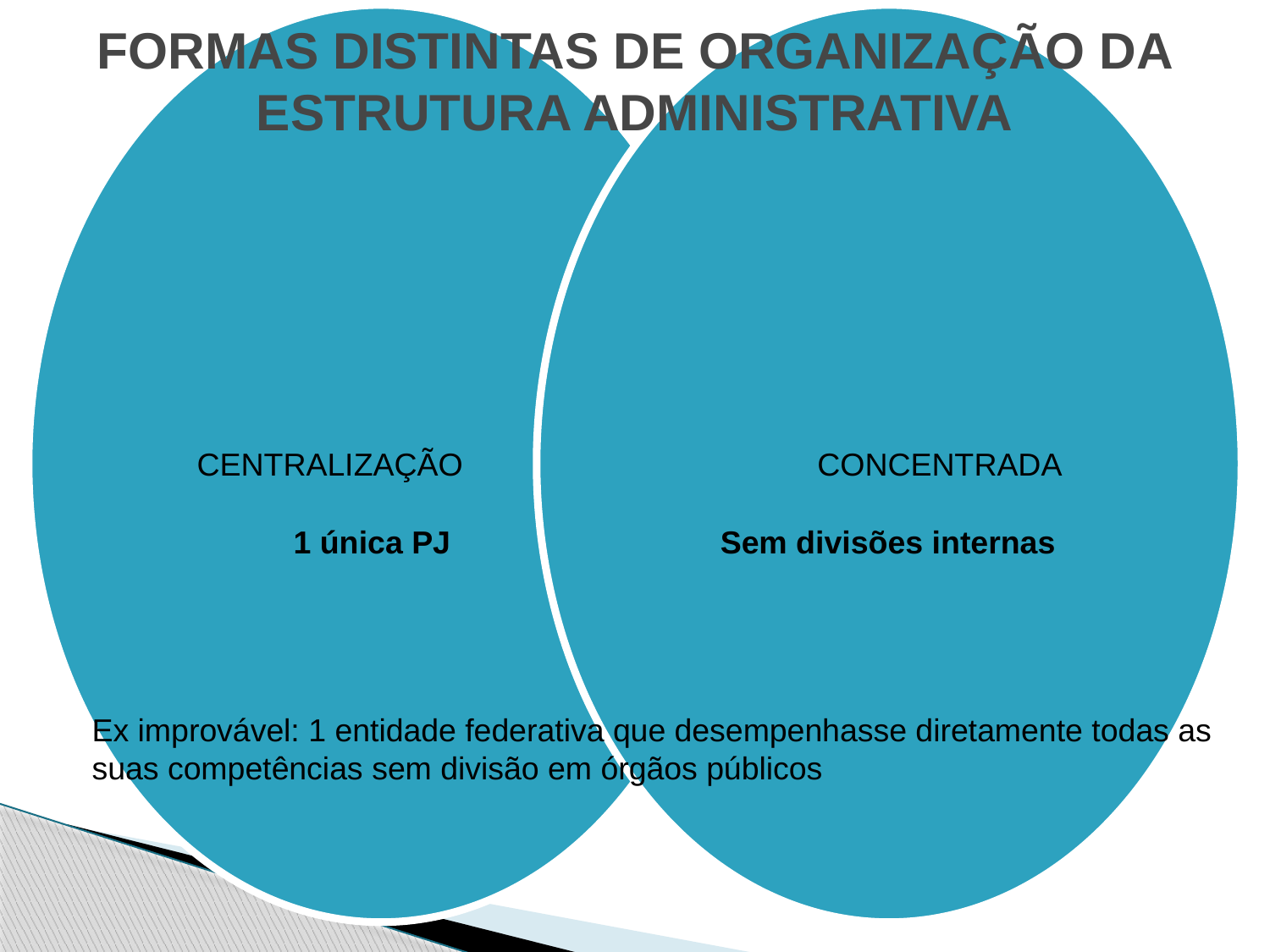

CENTRALIZAÇÃO
CONCENTRADA
# FORMAS DISTINTAS DE ORGANIZAÇÃO DA ESTRUTURA ADMINISTRATIVA
1 única PJ
Sem divisões internas
Ex improvável: 1 entidade federativa que desempenhasse diretamente todas as suas competências sem divisão em órgãos públicos